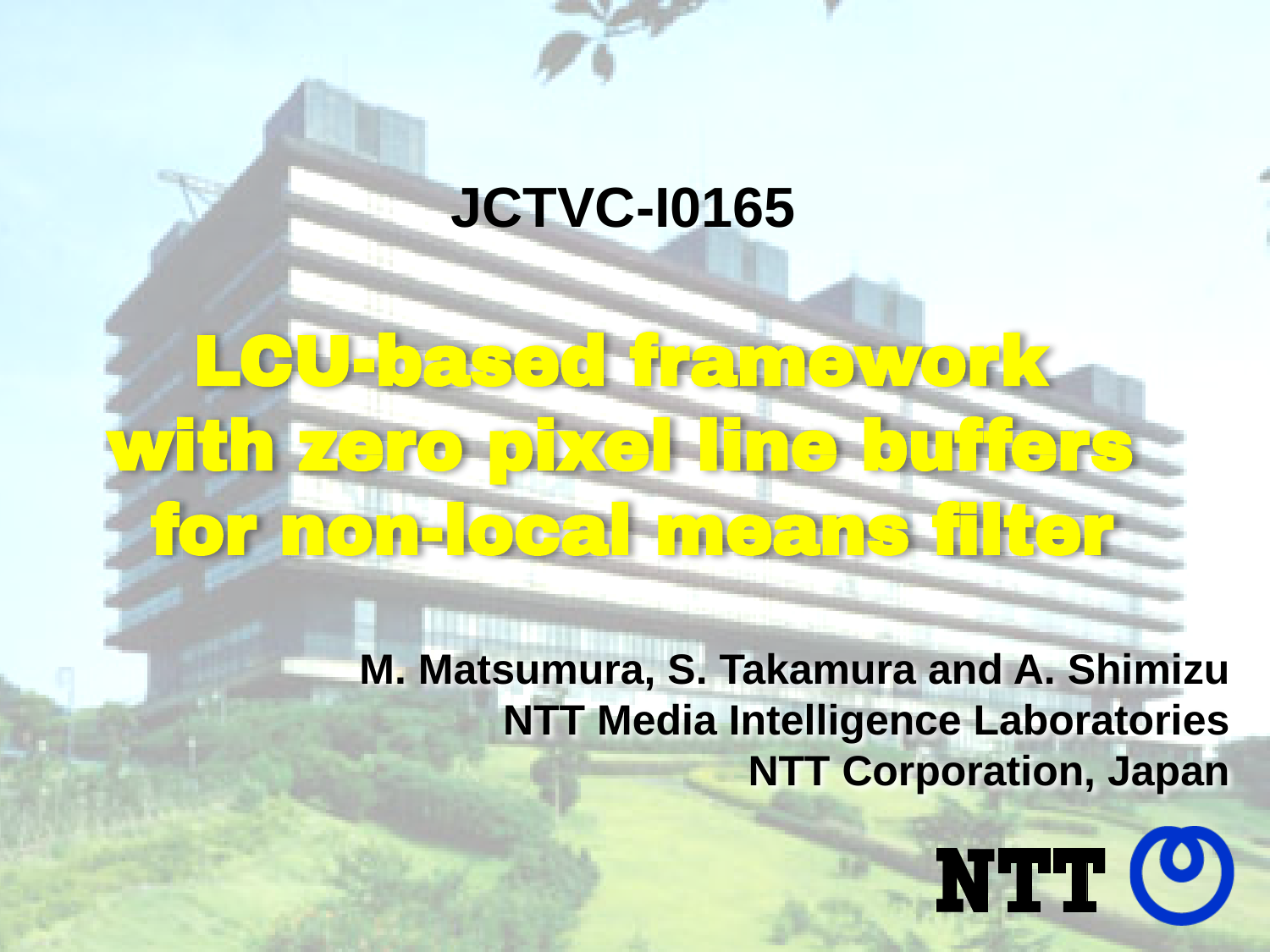

JCTVC-I0165
# LCU-based framework with zero pixel line buffers for non-local means filter
M. Matsumura, S. Takamura and A. Shimizu
NTT Media Intelligence Laboratories
NTT Corporation, Japan